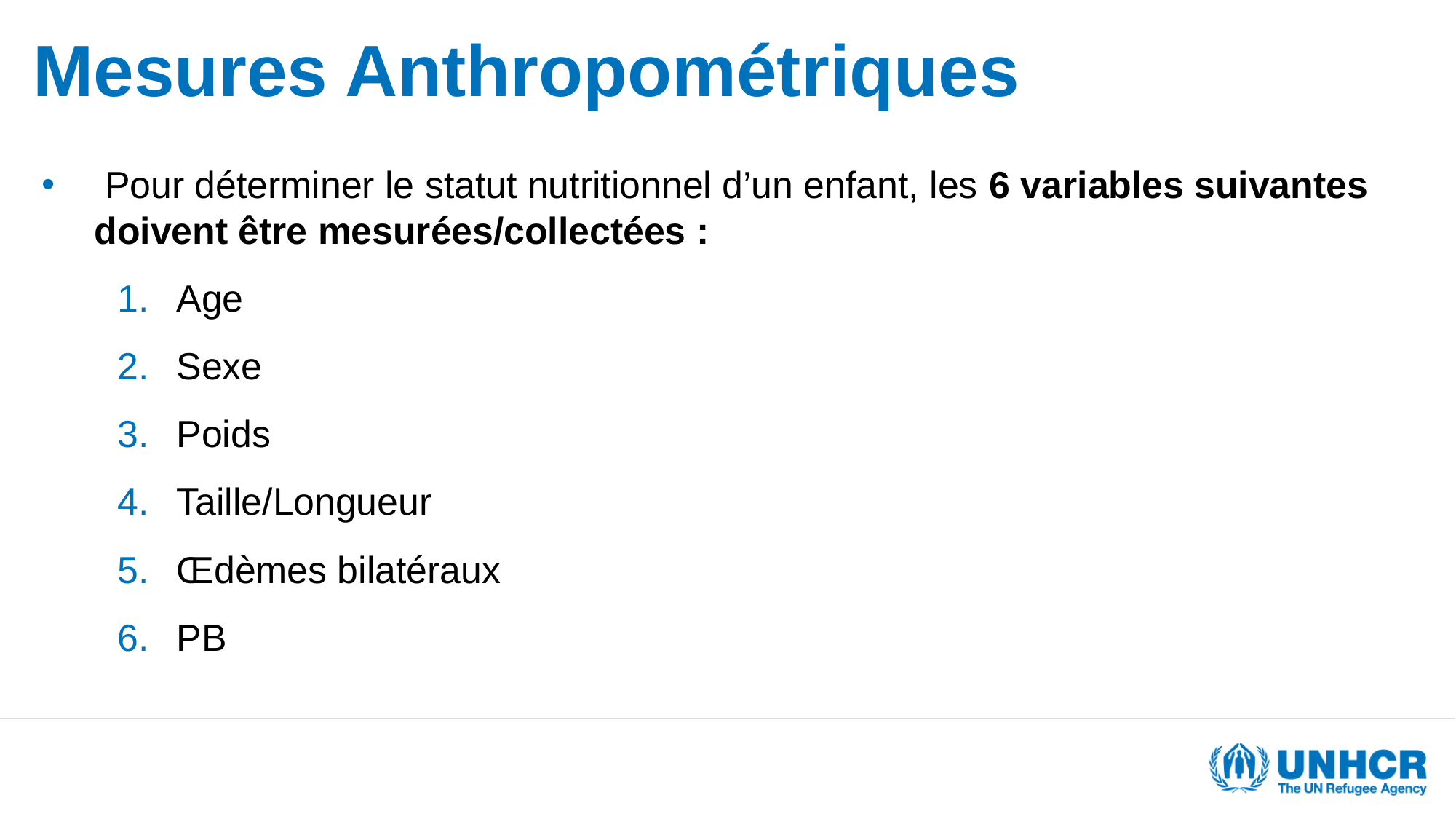

# Mesures Anthropométriques
 Pour déterminer le statut nutritionnel d’un enfant, les 6 variables suivantes doivent être mesurées/collectées :
Age
Sexe
Poids
Taille/Longueur
Œdèmes bilatéraux
PB